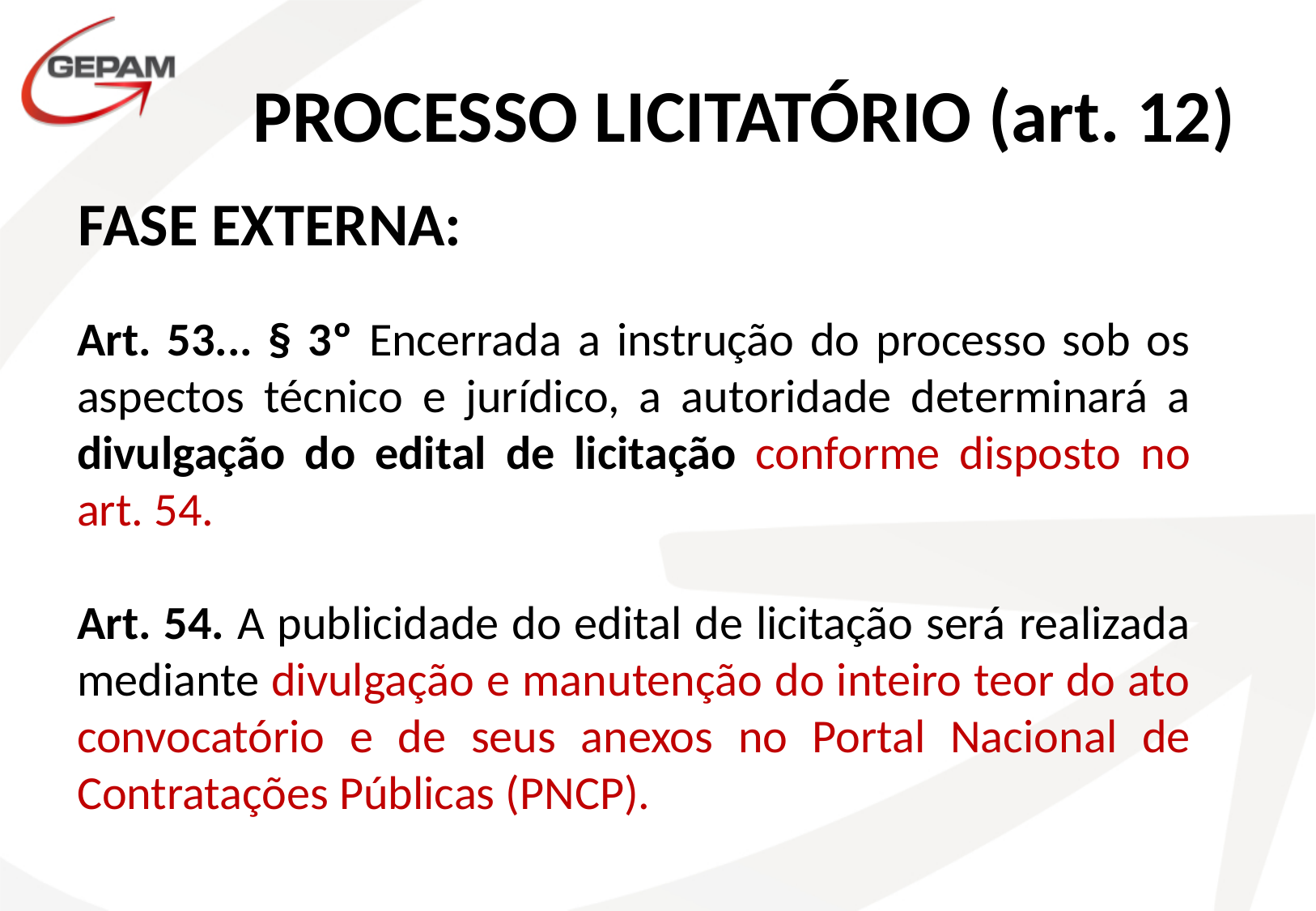

# PROCESSO LICITATÓRIO (art. 12)
FASE EXTERNA:
Art. 53... § 3º Encerrada a instrução do processo sob os aspectos técnico e jurídico, a autoridade determinará a divulgação do edital de licitação conforme disposto no art. 54.

Art. 54. A publicidade do edital de licitação será realizada mediante divulgação e manutenção do inteiro teor do ato convocatório e de seus anexos no Portal Nacional de Contratações Públicas (PNCP).